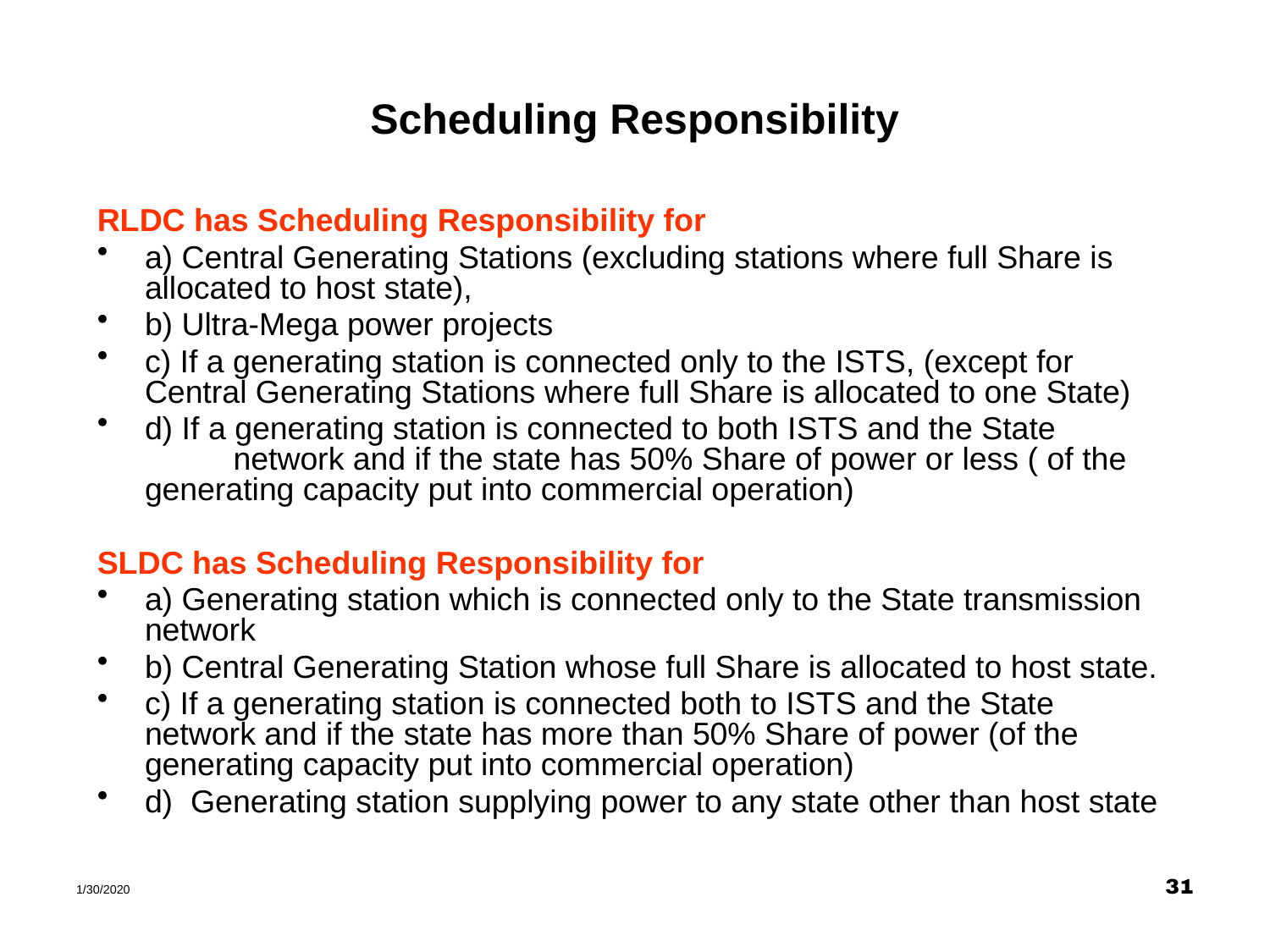

# Scheduling Responsibility
RLDC has Scheduling Responsibility for
a) Central Generating Stations (excluding stations where full Share is   allocated to host state),
b) Ultra-Mega power projects
c) If a generating station is connected only to the ISTS, (except for Central Generating Stations where full Share is allocated to one State)
d) If a generating station is connected to both ISTS and the State                        network and if the state has 50% Share of power or less ( of the   generating capacity put into commercial operation)

SLDC has Scheduling Responsibility for
a) Generating station which is connected only to the State transmission network
b) Central Generating Station whose full Share is allocated to host state.
c) If a generating station is connected both to ISTS and the State network and if the state has more than 50% Share of power (of the   generating capacity put into commercial operation)
d)  Generating station supplying power to any state other than host state
1/30/2020
31